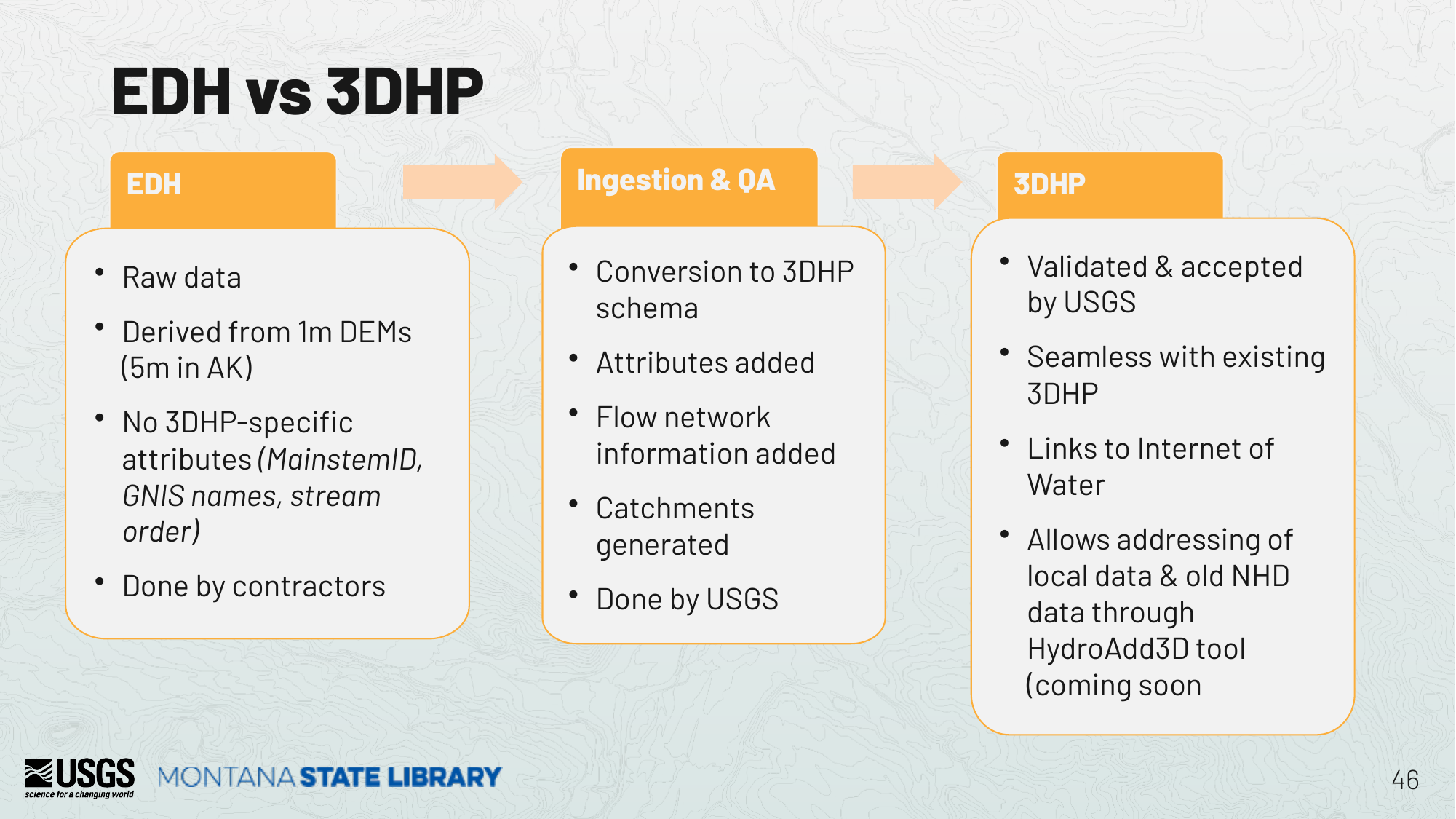

# EDH vs 3DHP
Ingestion & QA
EDH
3DHP

Validated & accepted by USGS
Seamless with existing 3DHP
Links to Internet of Water
Allows addressing of local data & old NHD data through HydroAdd3D tool (coming soon
Conversion to 3DHP schema
Attributes added
Flow network information added
Catchments generated
Done by USGS
Raw data
Derived from 1m DEMs (5m in AK)
No 3DHP-specific attributes (MainstemID, GNIS names, stream order)
Done by contractors